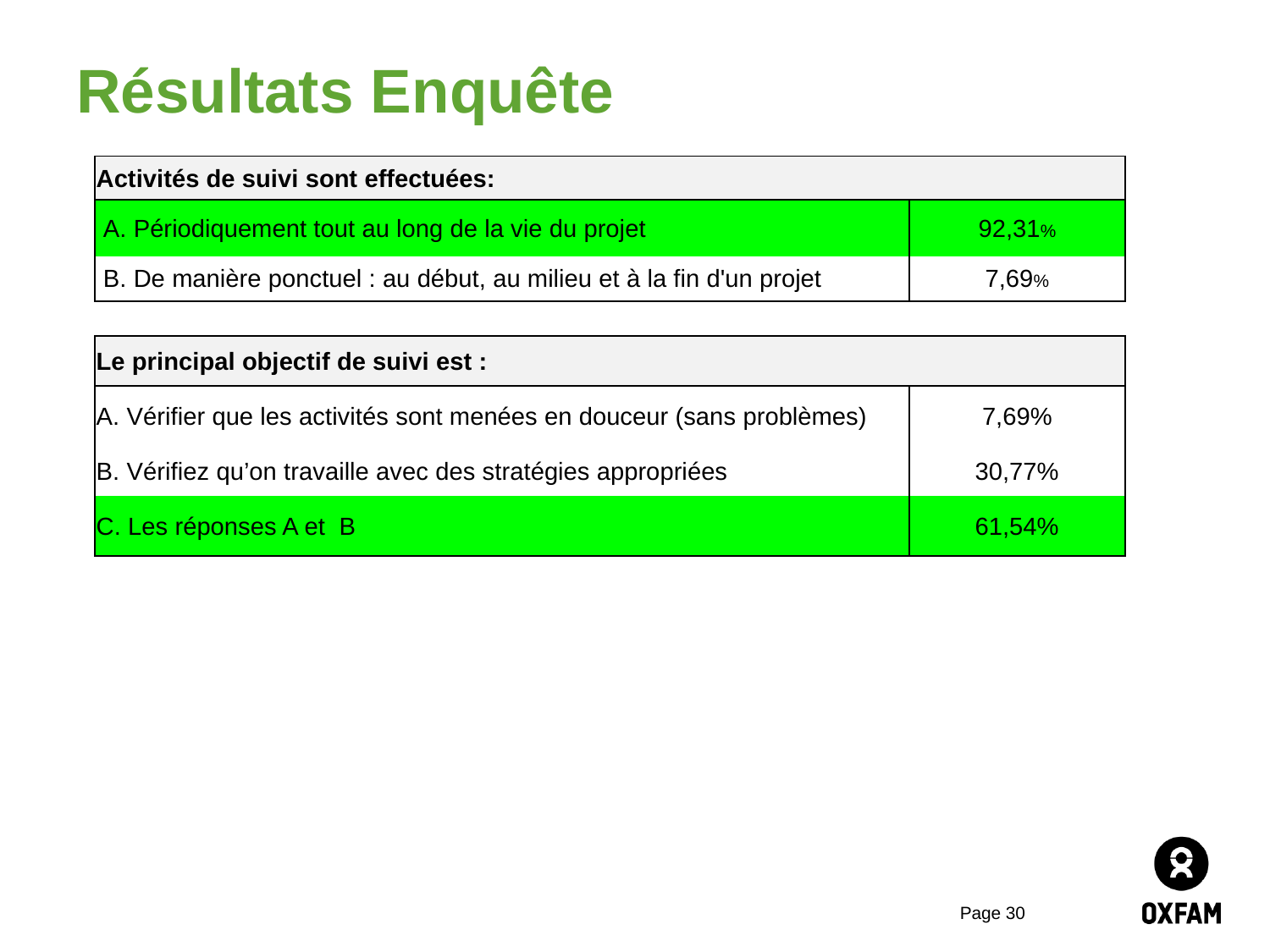

# Résultats Enquête
| Activités de suivi sont effectuées: |  |
| --- | --- |
| A. Périodiquement tout au long de la vie du projet | 92,31% |
| B. De manière ponctuel : au début, au milieu et à la fin d'un projet | 7,69% |

| Le principal objectif de suivi est : |  |
| --- | --- |
| A. Vérifier que les activités sont menées en douceur (sans problèmes) | 7,69% |
| B. Vérifiez qu’on travaille avec des stratégies appropriées | 30,77% |
| C. Les réponses A et B | 61,54% |